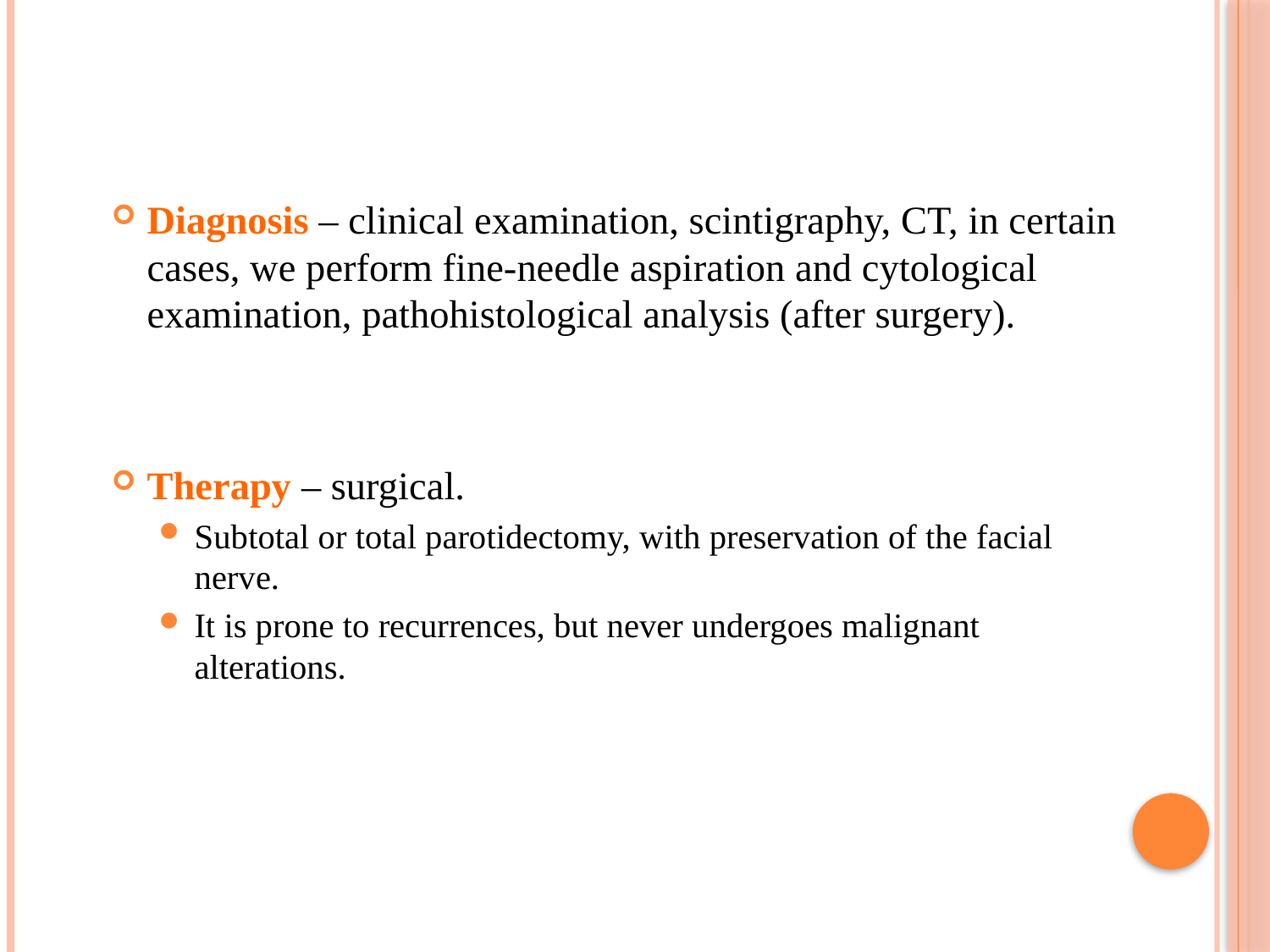

Diagnosis – clinical examination, scintigraphy, CT, in certain cases, we perform fine-needle aspiration and cytological examination, pathohistological analysis (after surgery).

Therapy – surgical.
Subtotal or total parotidectomy, with preservation of the facial nerve.
It is prone to recurrences, but never undergoes malignant alterations.